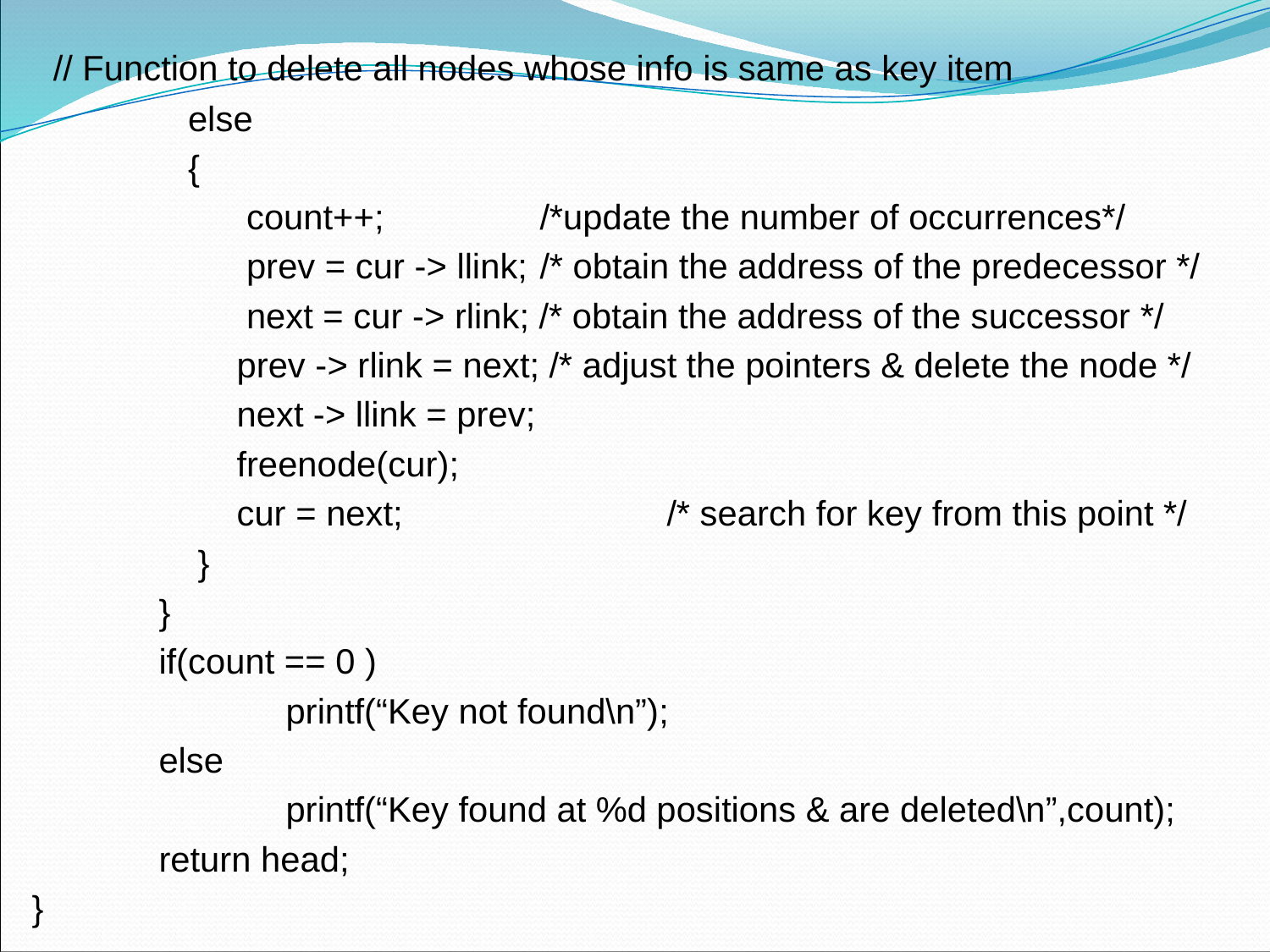

// Function to delete all nodes whose info is same as key item
 	   else
	   {
	         count++;		/*update the number of occurrences*/
 	         prev = cur -> llink;	/* obtain the address of the predecessor */
	         next = cur -> rlink; /* obtain the address of the successor */
	        prev -> rlink = next; /* adjust the pointers & delete the node */
	        next -> llink = prev;
	        freenode(cur);
	        cur = next;			/* search for key from this point */
	    }
	}
	if(count == 0 )
		printf(“Key not found\n”);
	else
		printf(“Key found at %d positions & are deleted\n”,count);
 	return head;
}
#